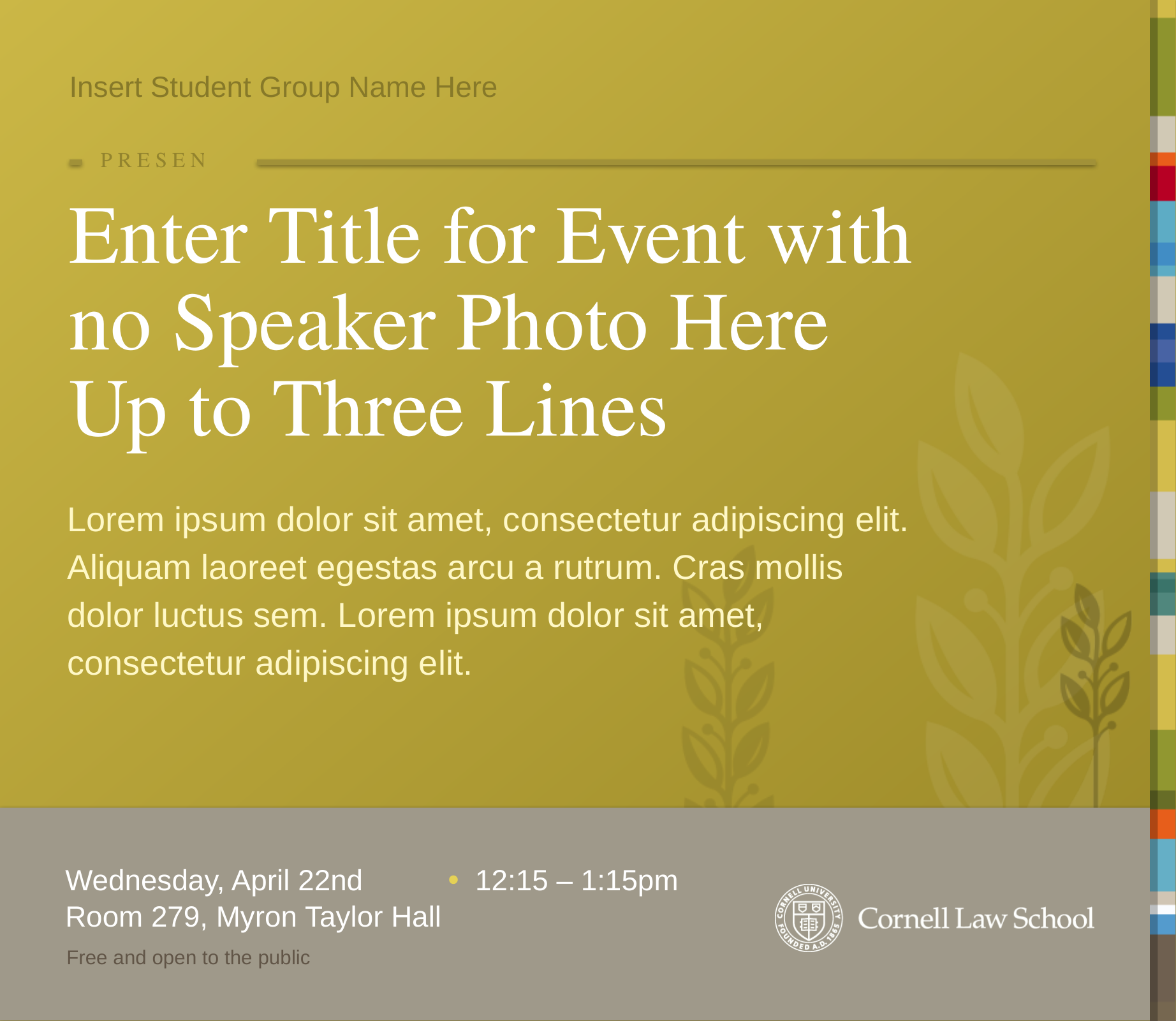

Insert Student Group Name Here
Presents
# Enter Title for Event with no Speaker Photo Here Up to Three Lines
Lorem ipsum dolor sit amet, consectetur adipiscing elit. Aliquam laoreet egestas arcu a rutrum. Cras mollis dolor luctus sem. Lorem ipsum dolor sit amet, consectetur adipiscing elit.
Wednesday, April 22nd	•  12:15 – 1:15pm
Room 279, Myron Taylor Hall
Free and open to the public